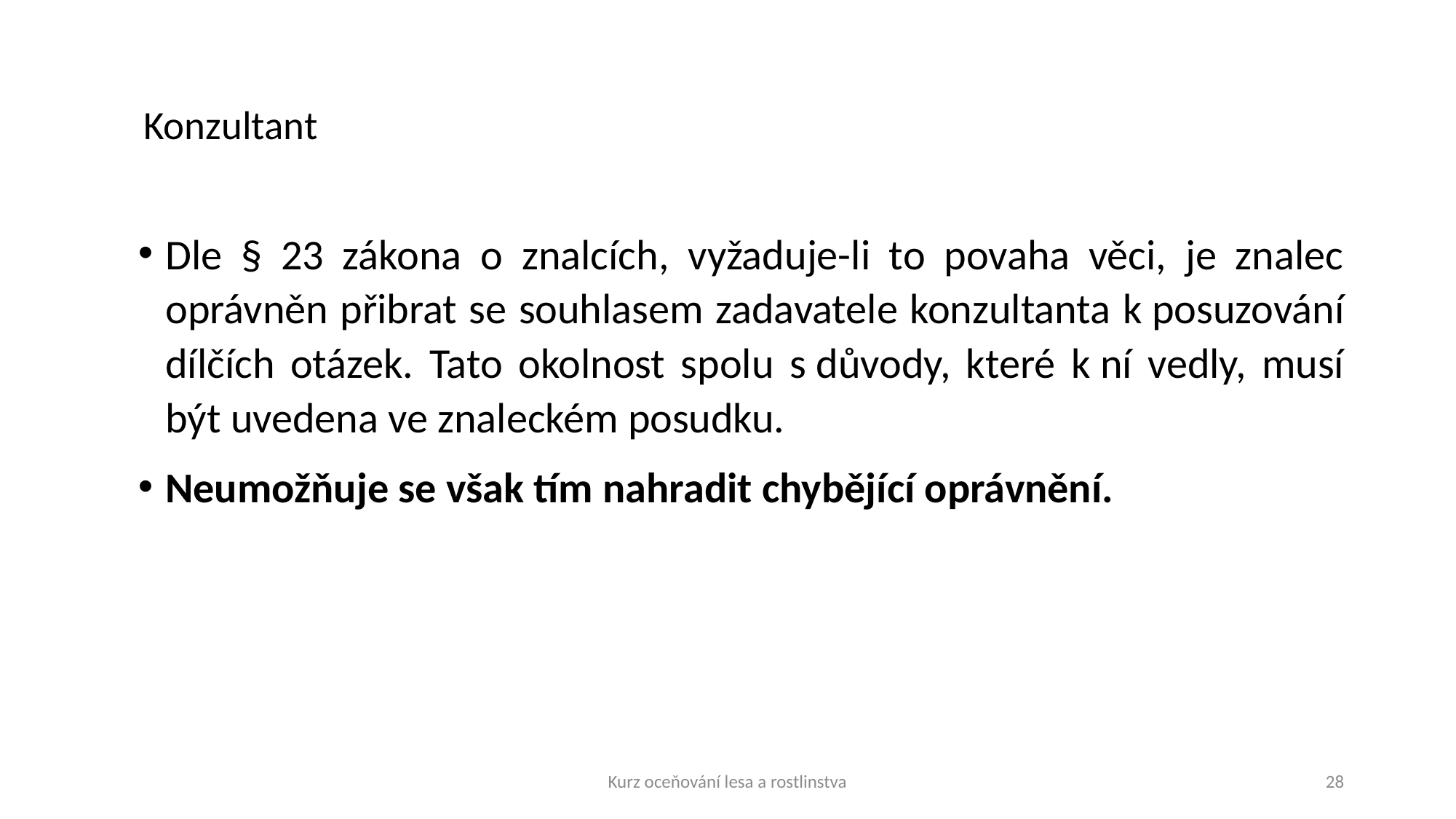

# Konzultant
Dle § 23 zákona o znalcích, vyžaduje-li to povaha věci, je znalec oprávněn přibrat se souhlasem zadavatele konzultanta k posuzování dílčích otázek. Tato okolnost spolu s důvody, které k ní vedly, musí být uvedena ve znaleckém posudku.
Neumožňuje se však tím nahradit chybějící oprávnění.

Kurz oceňování lesa a rostlinstva
28